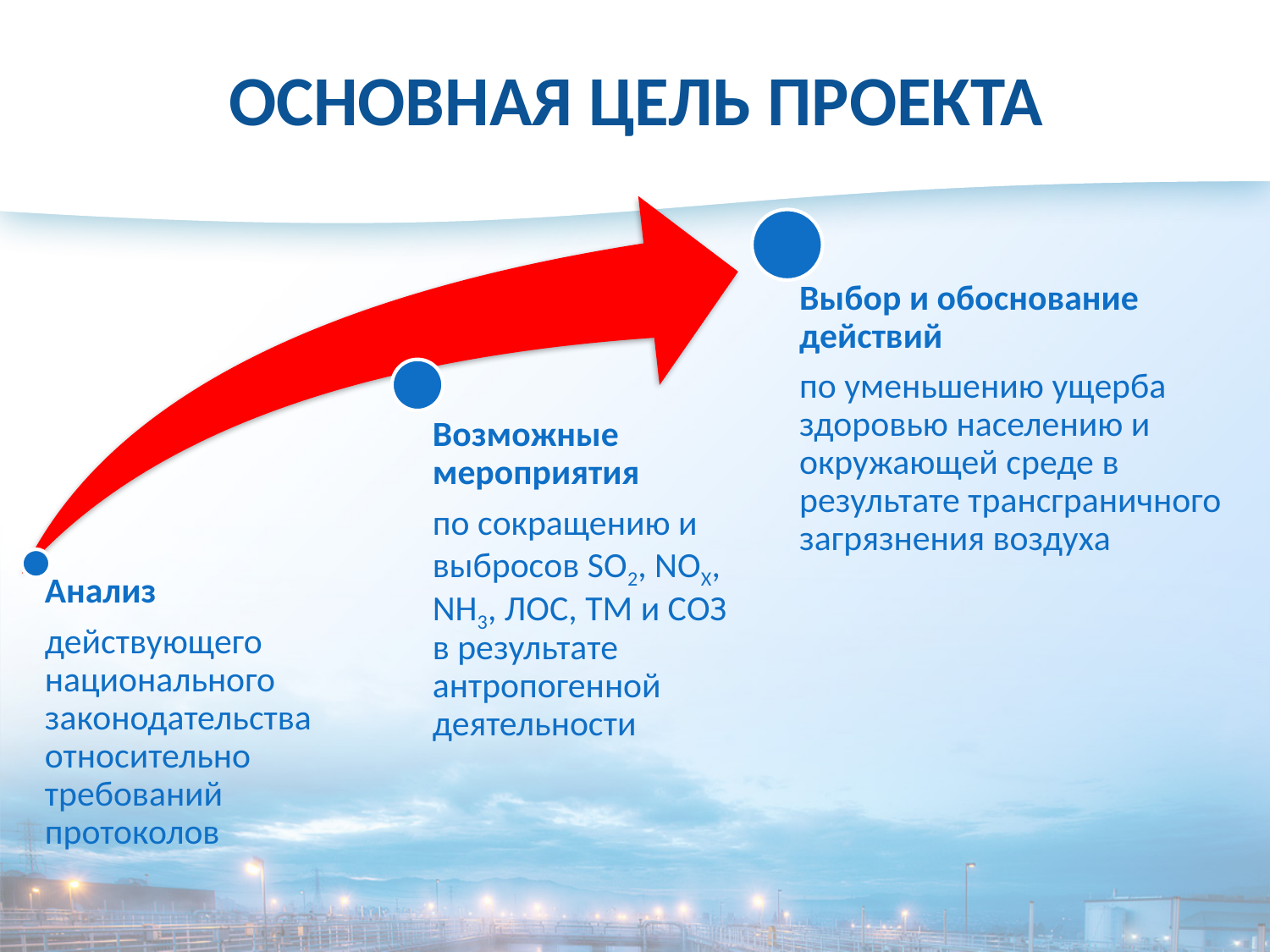

# ОСНОВНАЯ ЦЕЛЬ ПРОЕКТА
Анализ
действующего национального законодательства относительно требований протоколов
Выбор и обоснование действий
по уменьшению ущерба здоровью населению и окружающей среде в результате трансграничного загрязнения воздуха
Возможные мероприятия
по сокращению и выбросов SO2, NOX, NH3, ЛОС, ТМ и СОЗ в результате антропогенной деятельности